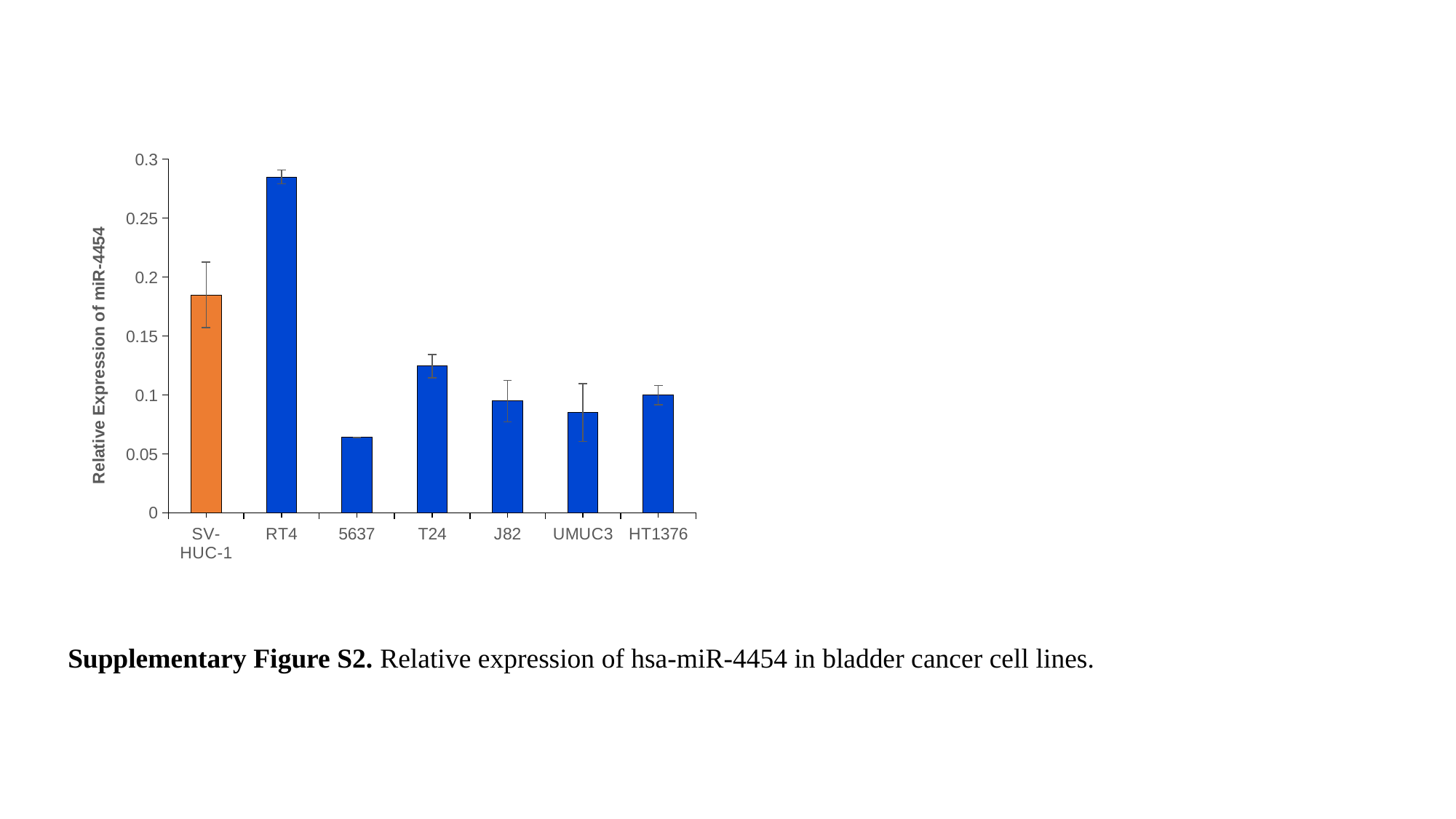

### Chart

| Category |  |
|---|---|
| SV-HUC-1 | 0.18492140325439319 |
| RT4 | 0.28495074861059533 |
| 5637 | 0.06401722266080882 |
| T24 | 0.12441313185054652 |
| J82 | 0.09471157530806985 |
| UMUC3 | 0.08499869515747038 |
| HT1376 | 0.09988101972073547 |
Supplementary Figure S2. Relative expression of hsa-miR-4454 in bladder cancer cell lines.